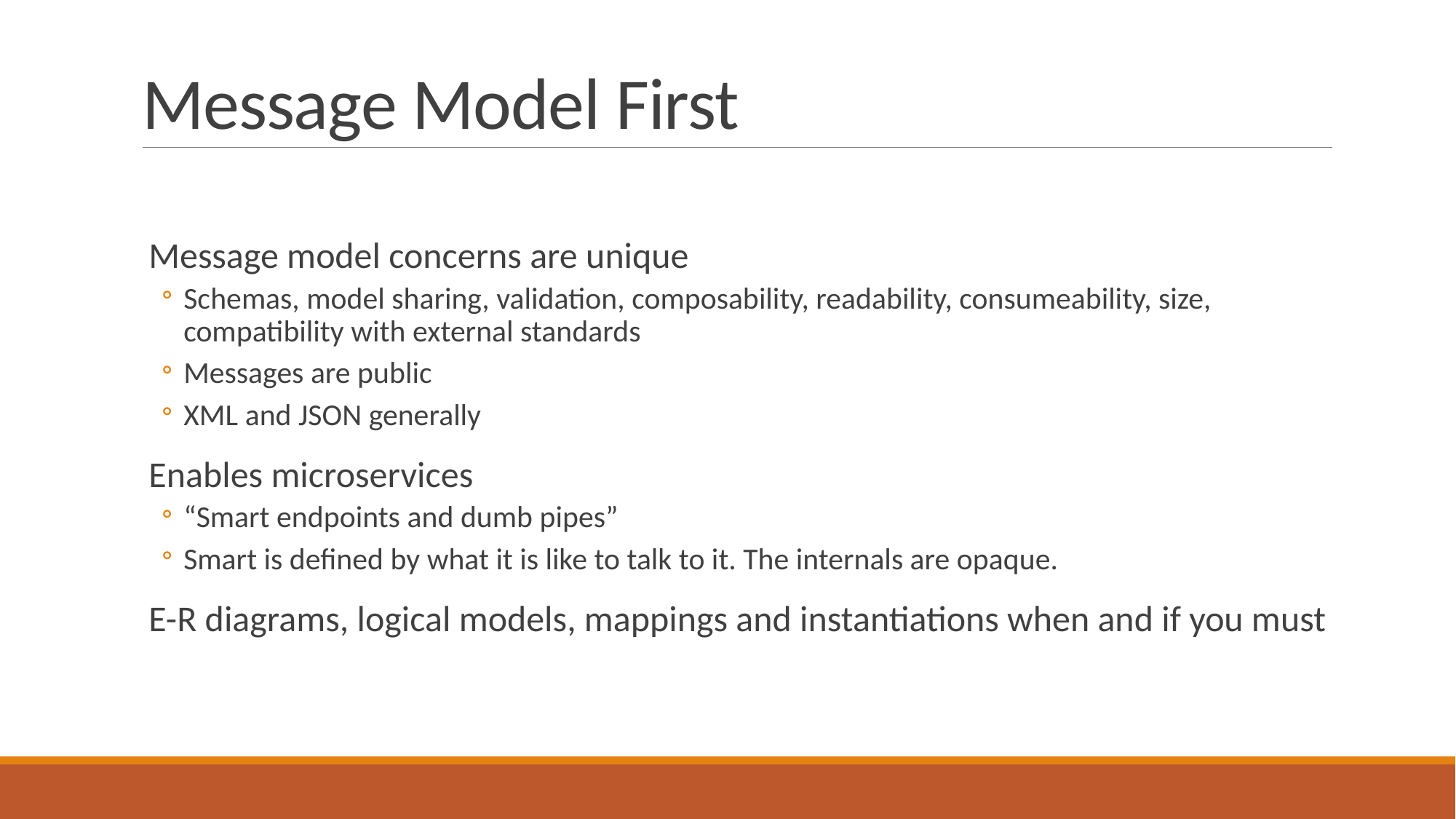

# Message Model First
Message model concerns are unique
Schemas, model sharing, validation, composability, readability, consumeability, size, compatibility with external standards
Messages are public
XML and JSON generally
Enables microservices
“Smart endpoints and dumb pipes”
Smart is defined by what it is like to talk to it. The internals are opaque.
E-R diagrams, logical models, mappings and instantiations when and if you must